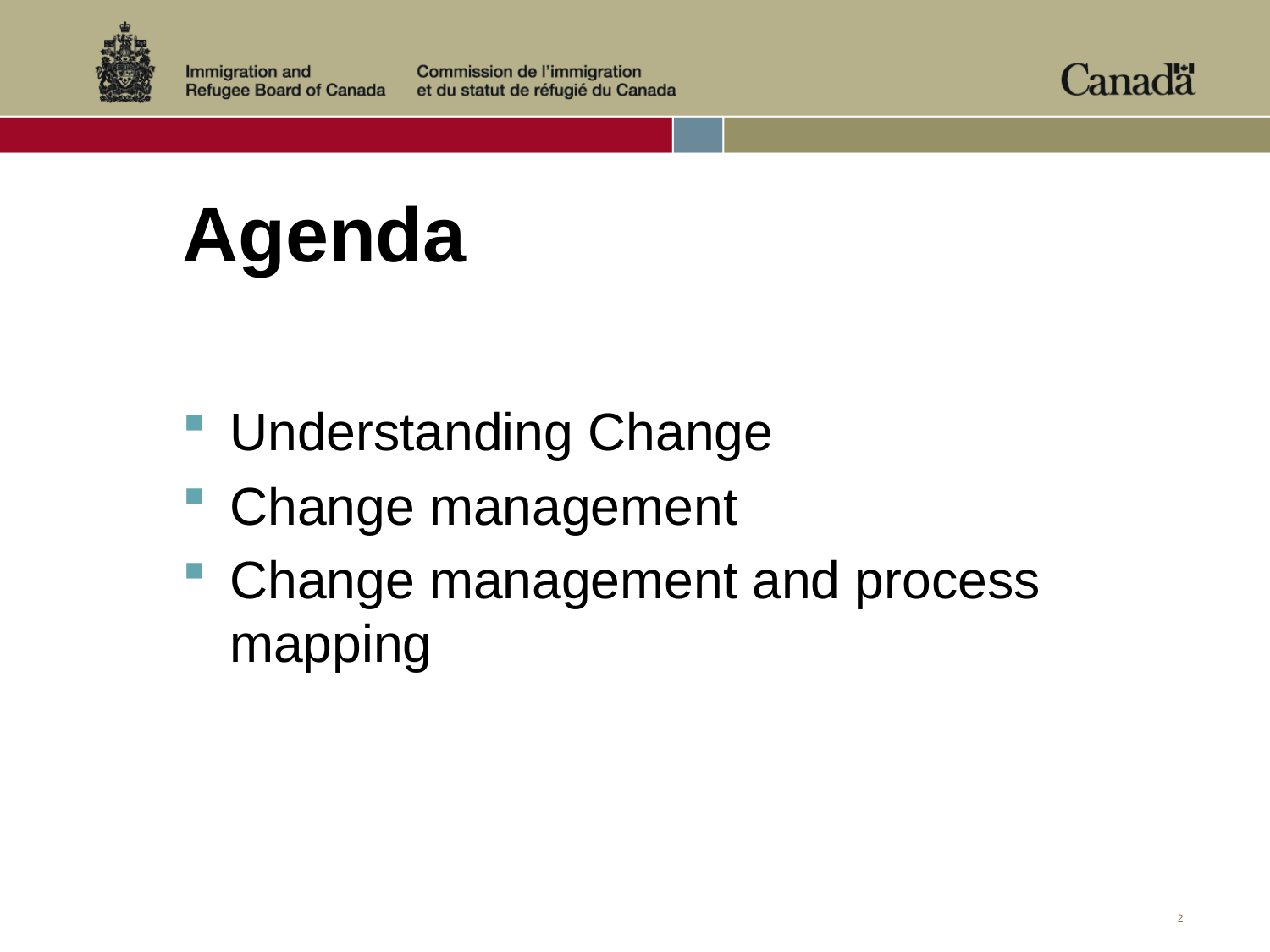

# Agenda
Understanding Change
Change management
Change management and process mapping

2